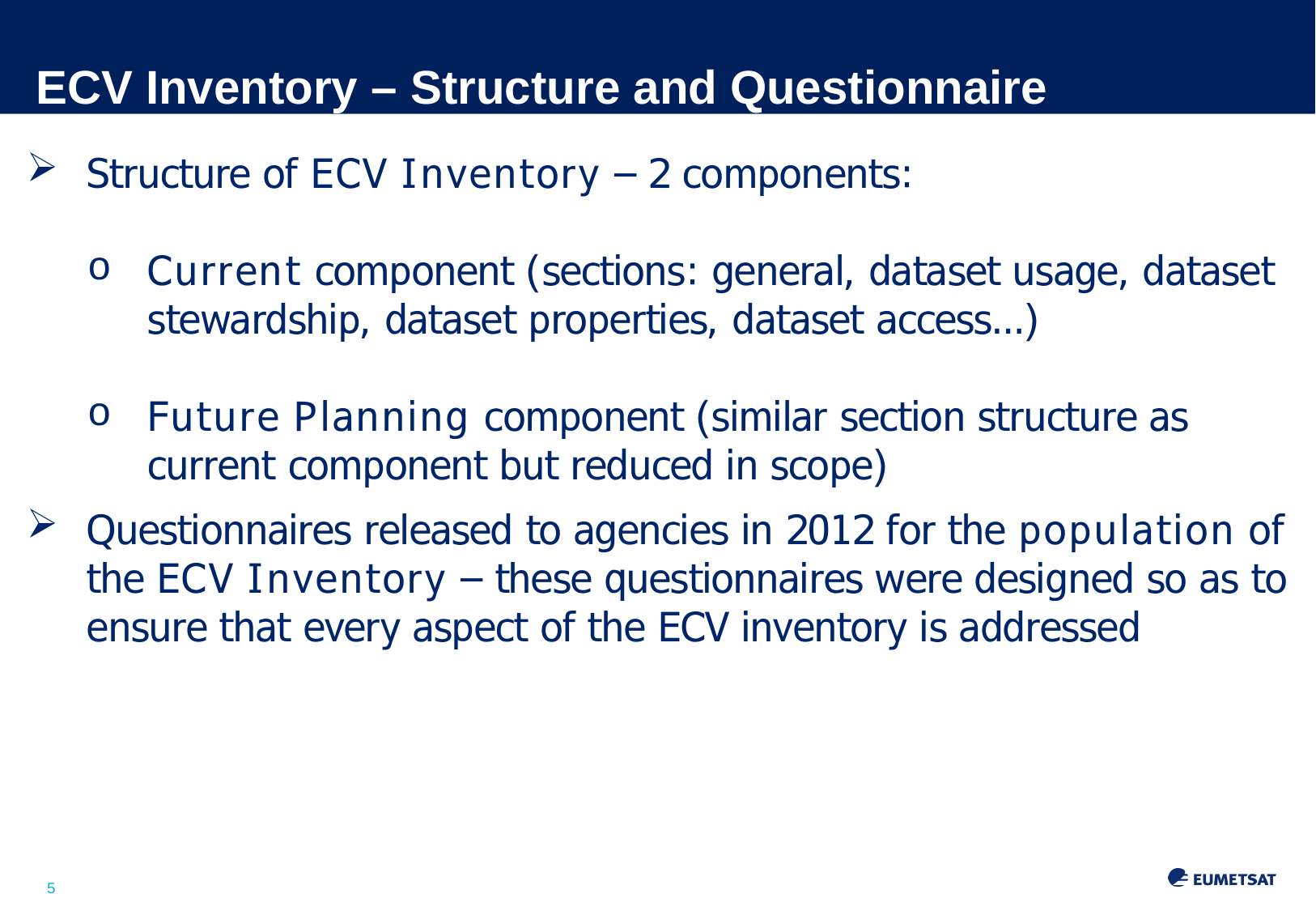

# ECV Inventory – Structure and Questionnaire
Structure of ECV Inventory – 2 components:

Current component (sections: general, dataset usage, dataset stewardship, dataset properties, dataset access…)

Future Planning component (similar section structure as current component but reduced in scope)

Questionnaires released to agencies in 2012 for the population of the ECV Inventory – these questionnaires were designed so as to ensure that every aspect of the ECV inventory is addressed